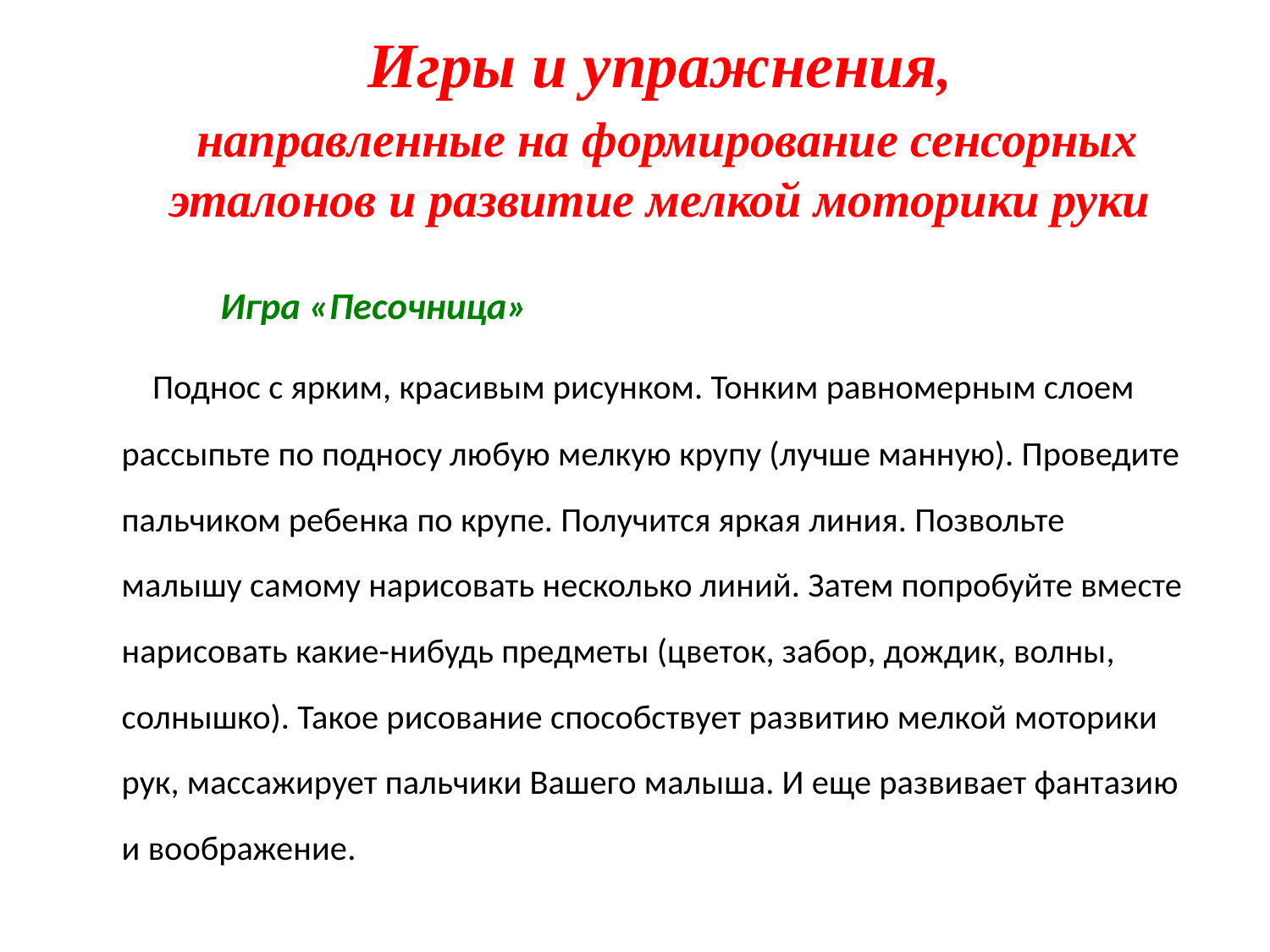

# Игры и упражнения, направленные на формирование сенсорных эталонов и развитие мелкой моторики руки

                 Игра «Песочница»
         Поднос с ярким, красивым рисунком. Тонким равномерным слоем рассыпьте по подносу любую мелкую крупу (лучше манную). Проведите пальчиком ребенка по крупе. Получится яркая линия. Позвольте малышу самому нарисовать несколько линий. Затем попробуйте вместе нарисовать какие-нибудь предметы (цветок, забор, дождик, волны, солнышко). Такое рисование способствует развитию мелкой моторики рук, массажирует пальчики Вашего малыша. И еще развивает фантазию и воображение.